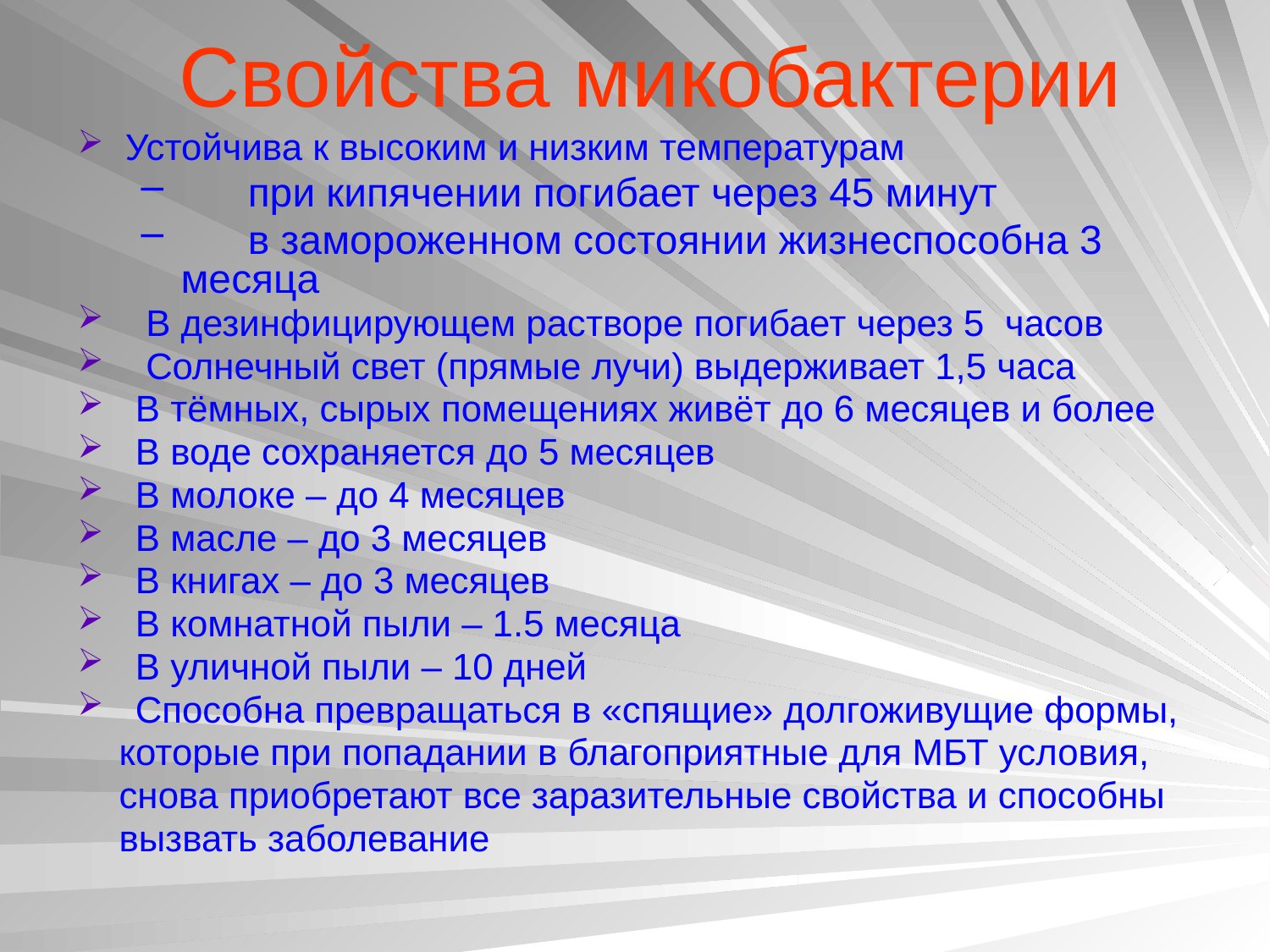

Свойства микобактерии

Устойчива к высоким и низким температурам
      при кипячении погибает через 45 минут
      в замороженном состоянии жизнеспособна 3 месяца
  В дезинфицирующем растворе погибает через 5  часов
  Солнечный свет (прямые лучи) выдерживает 1,5 часа
 В тёмных, сырых помещениях живёт до 6 месяцев и более
 В воде сохраняется до 5 месяцев
 В молоке – до 4 месяцев
 В масле – до 3 месяцев
 В книгах – до 3 месяцев
 В комнатной пыли – 1.5 месяца
 В уличной пыли – 10 дней
 Способна превращаться в «спящие» долгоживущие формы,
    которые при попадании в благоприятные для МБТ условия,
    снова приобретают все заразительные свойства и способны
    вызвать заболевание